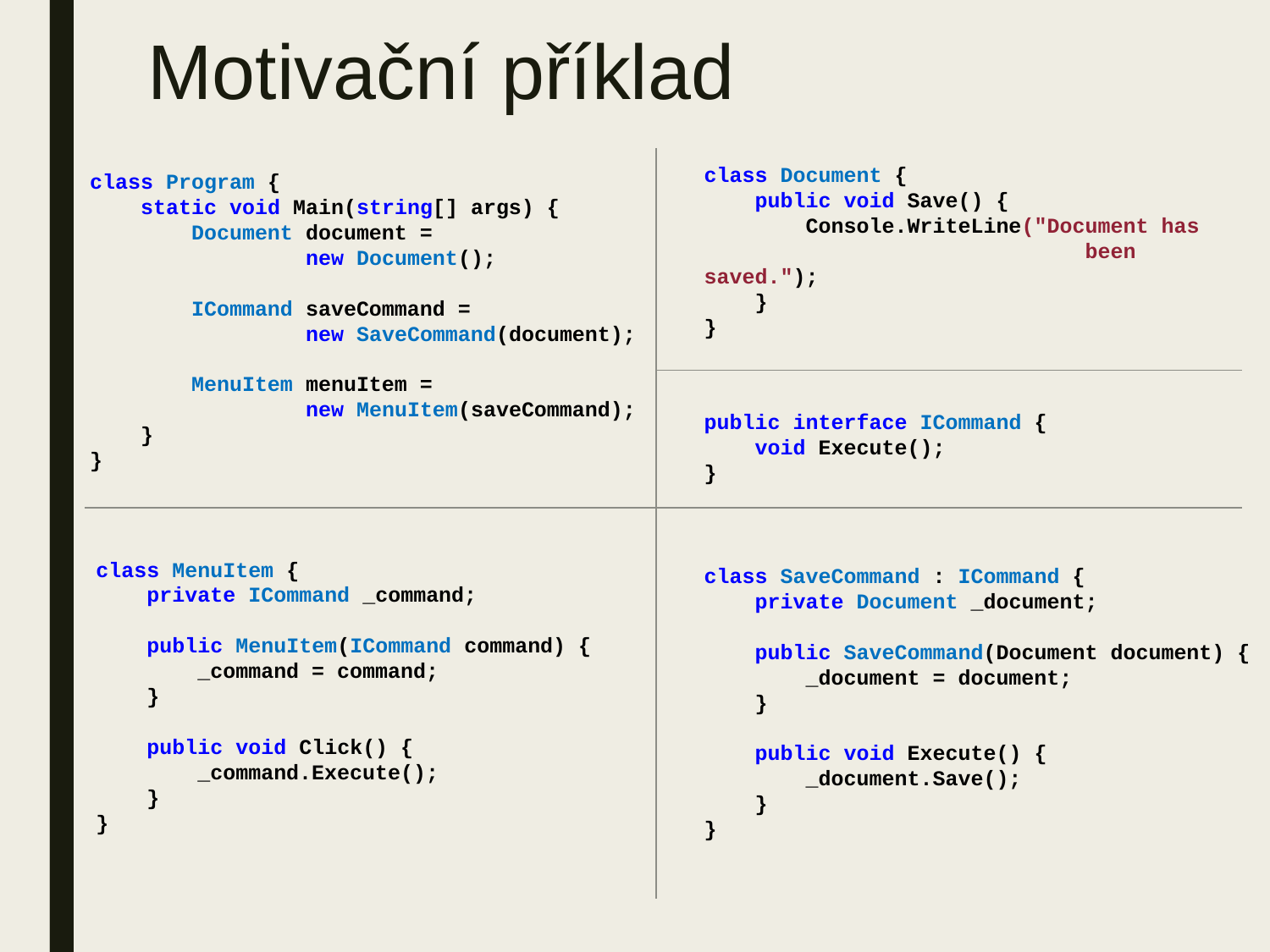

# Motivační příklad
class Document {
    public void Save() {
        Console.WriteLine("Document has
 			been saved.");
    }
}
class Program {
    static void Main(string[] args) {
        Document document =
                 new Document();

        ICommand saveCommand =
                 new SaveCommand(document);

        MenuItem menuItem =
                 new MenuItem(saveCommand);
    }
}
public interface ICommand {
    void Execute();
}
class MenuItem {
    private ICommand _command;

    public MenuItem(ICommand command) {
        _command = command;
    }

    public void Click() {
        _command.Execute();
    }
}
class SaveCommand : ICommand {
    private Document _document;

    public SaveCommand(Document document) {
        _document = document;
    }

    public void Execute() {
        _document.Save();
    }
}